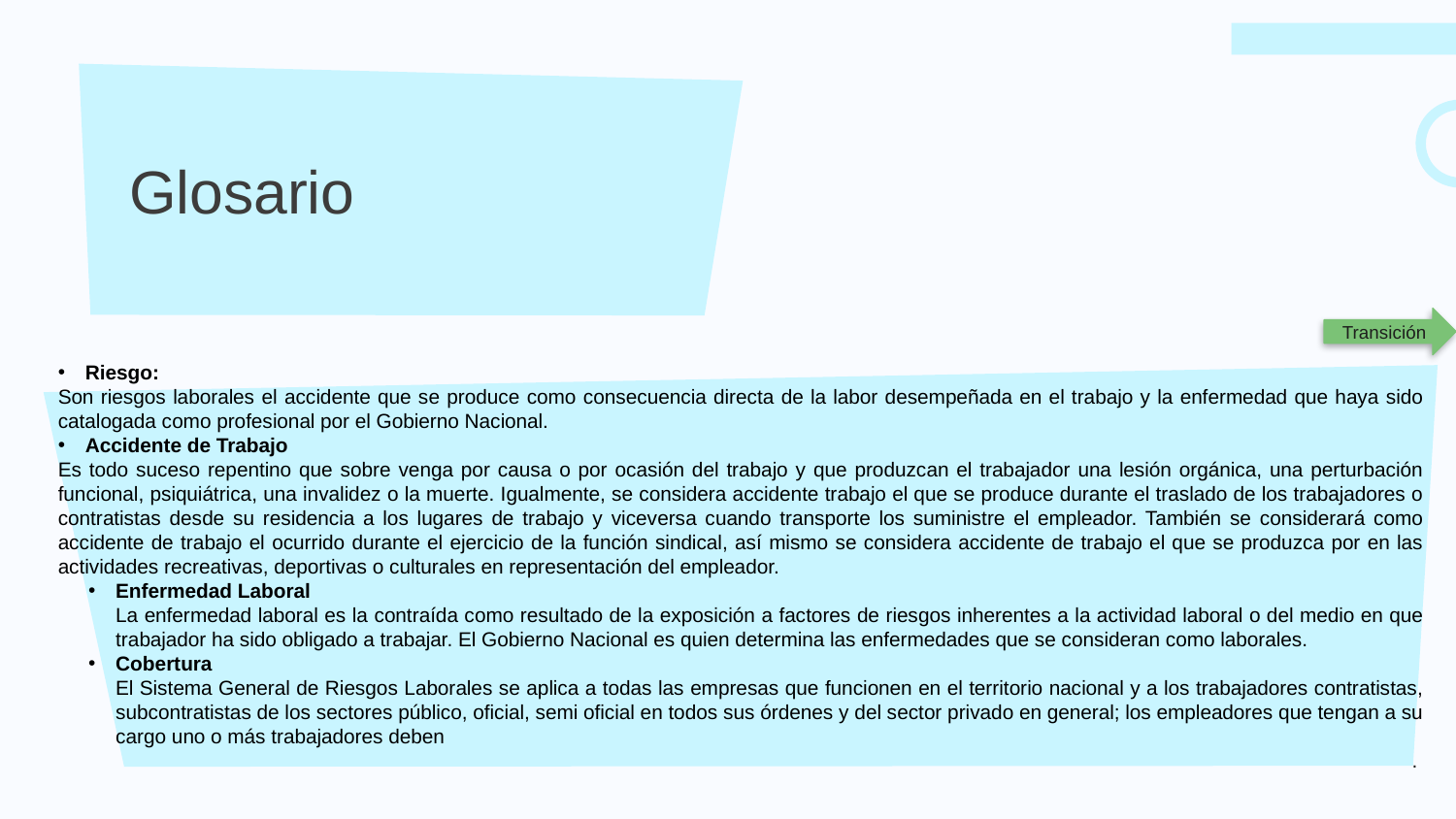

# Glosario
Transición
Riesgo:
Son riesgos laborales el accidente que se produce como consecuencia directa de la labor desempeñada en el trabajo y la enfermedad que haya sido catalogada como profesional por el Gobierno Nacional.
Accidente de Trabajo
Es todo suceso repentino que sobre venga por causa o por ocasión del trabajo y que produzcan el trabajador una lesión orgánica, una perturbación funcional, psiquiátrica, una invalidez o la muerte. Igualmente, se considera accidente trabajo el que se produce durante el traslado de los trabajadores o contratistas desde su residencia a los lugares de trabajo y viceversa cuando transporte los suministre el empleador. También se considerará como accidente de trabajo el ocurrido durante el ejercicio de la función sindical, así mismo se considera accidente de trabajo el que se produzca por en las actividades recreativas, deportivas o culturales en representación del empleador.
Enfermedad Laboral
La enfermedad laboral es la contraída como resultado de la exposición a factores de riesgos inherentes a la actividad laboral o del medio en que trabajador ha sido obligado a trabajar. El Gobierno Nacional es quien determina las enfermedades que se consideran como laborales.
Cobertura
El Sistema General de Riesgos Laborales se aplica a todas las empresas que funcionen en el territorio nacional y a los trabajadores contratistas, subcontratistas de los sectores público, oficial, semi oficial en todos sus órdenes y del sector privado en general; los empleadores que tengan a su cargo uno o más trabajadores deben
.